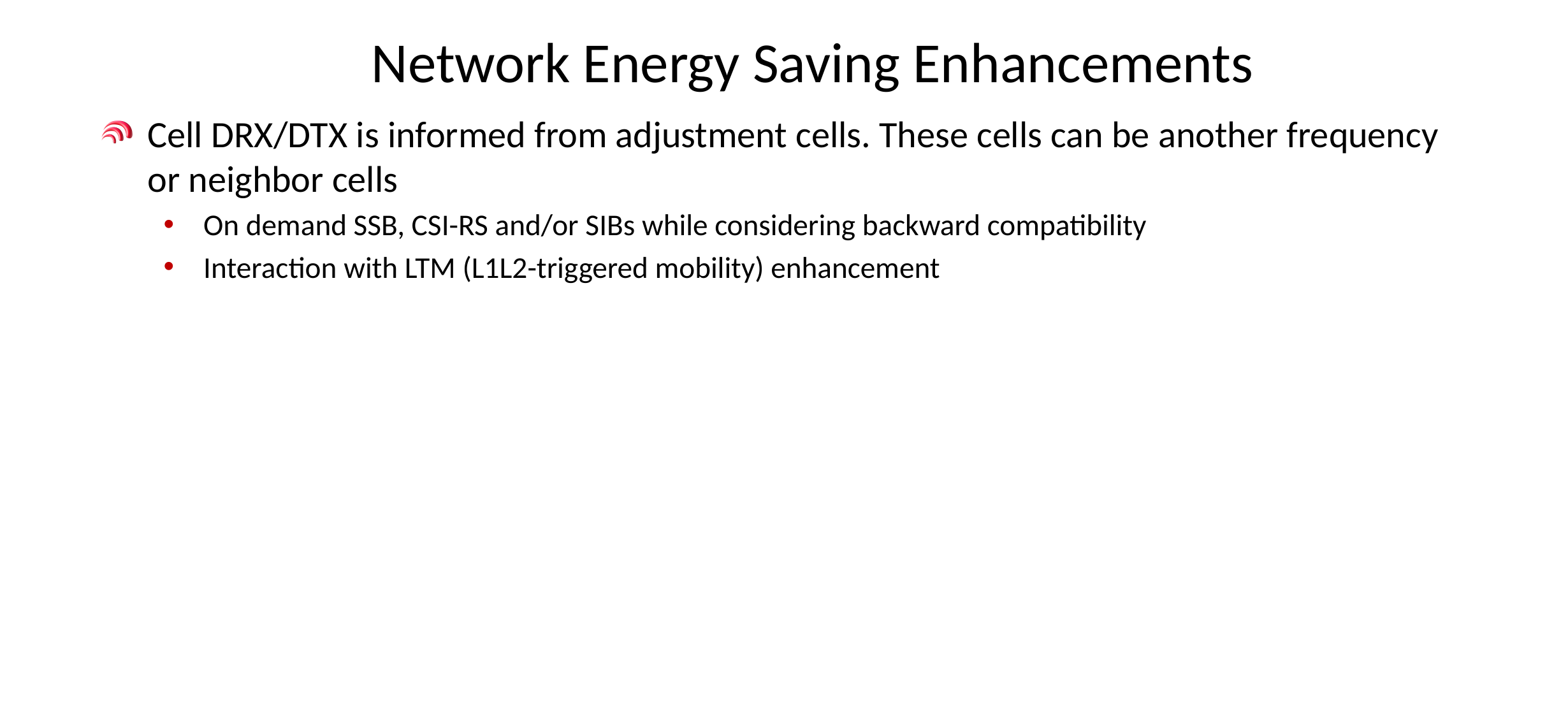

# Network Energy Saving Enhancements
Cell DRX/DTX is informed from adjustment cells. These cells can be another frequency or neighbor cells
On demand SSB, CSI-RS and/or SIBs while considering backward compatibility
Interaction with LTM (L1L2-triggered mobility) enhancement